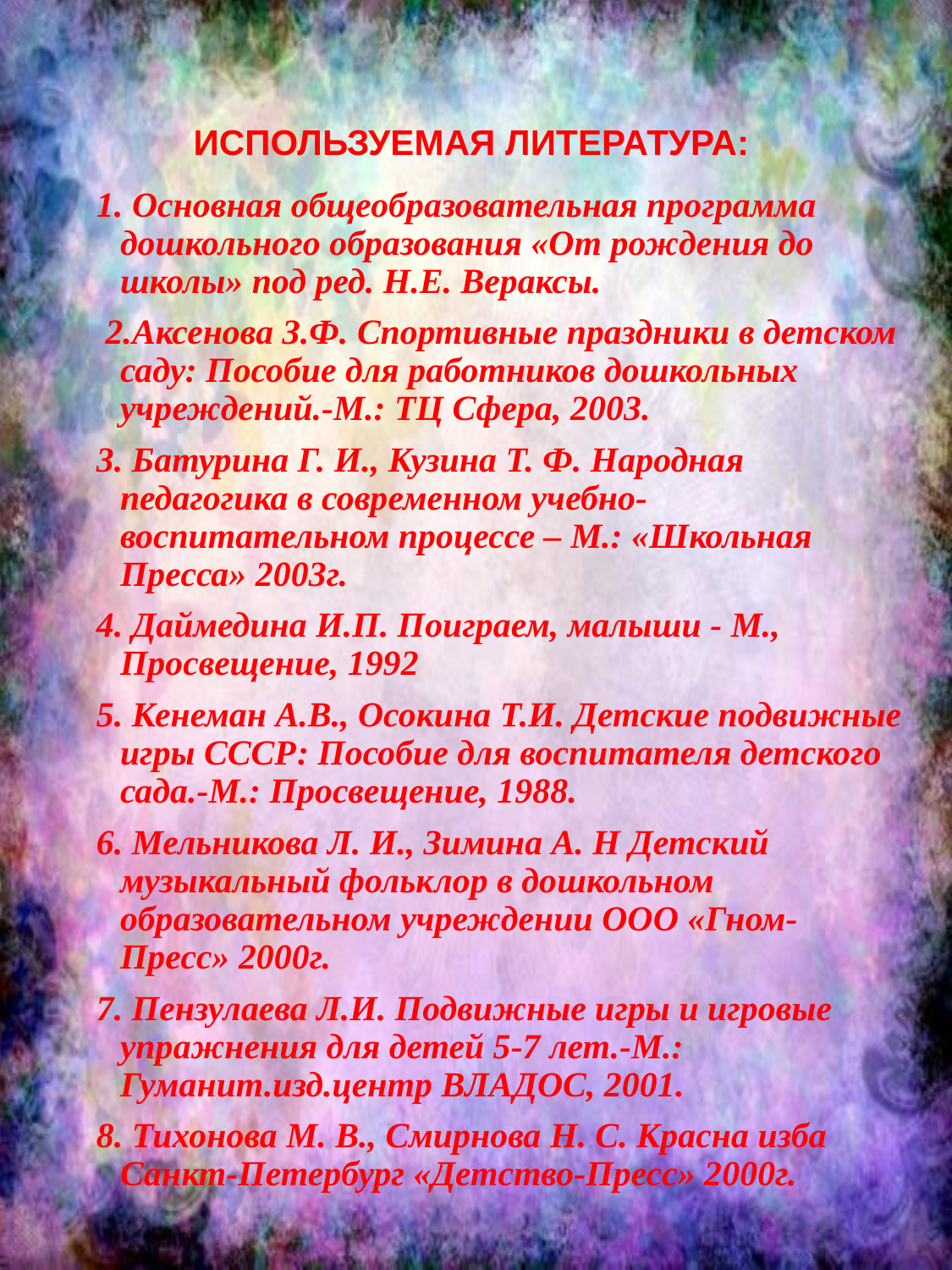

# ИСПОЛЬЗУЕМАЯ ЛИТЕРАТУРА:
1. Основная общеобразовательная программа дошкольного образования «От рождения до школы» под ред. Н.Е. Вераксы.
 2.Аксенова З.Ф. Спортивные праздники в детском саду: Пособие для работников дошкольных учреждений.-М.: ТЦ Сфера, 2003.
3. Батурина Г. И., Кузина Т. Ф. Народная педагогика в современном учебно-воспитательном процессе – М.: «Школьная Пресса» 2003г.
4. Даймедина И.П. Поиграем, малыши - М., Просвещение, 1992
5. Кенеман А.В., Осокина Т.И. Детские подвижные игры СССР: Пособие для воспитателя детского сада.-М.: Просвещение, 1988.
6. Мельникова Л. И., Зимина А. Н Детский музыкальный фольклор в дошкольном образовательном учреждении ООО «Гном-Пресс» 2000г.
7. Пензулаева Л.И. Подвижные игры и игровые упражнения для детей 5-7 лет.-М.: Гуманит.изд.центр ВЛАДОС, 2001.
8. Тихонова М. В., Смирнова Н. С. Красна изба Санкт-Петербург «Детство-Пресс» 2000г.